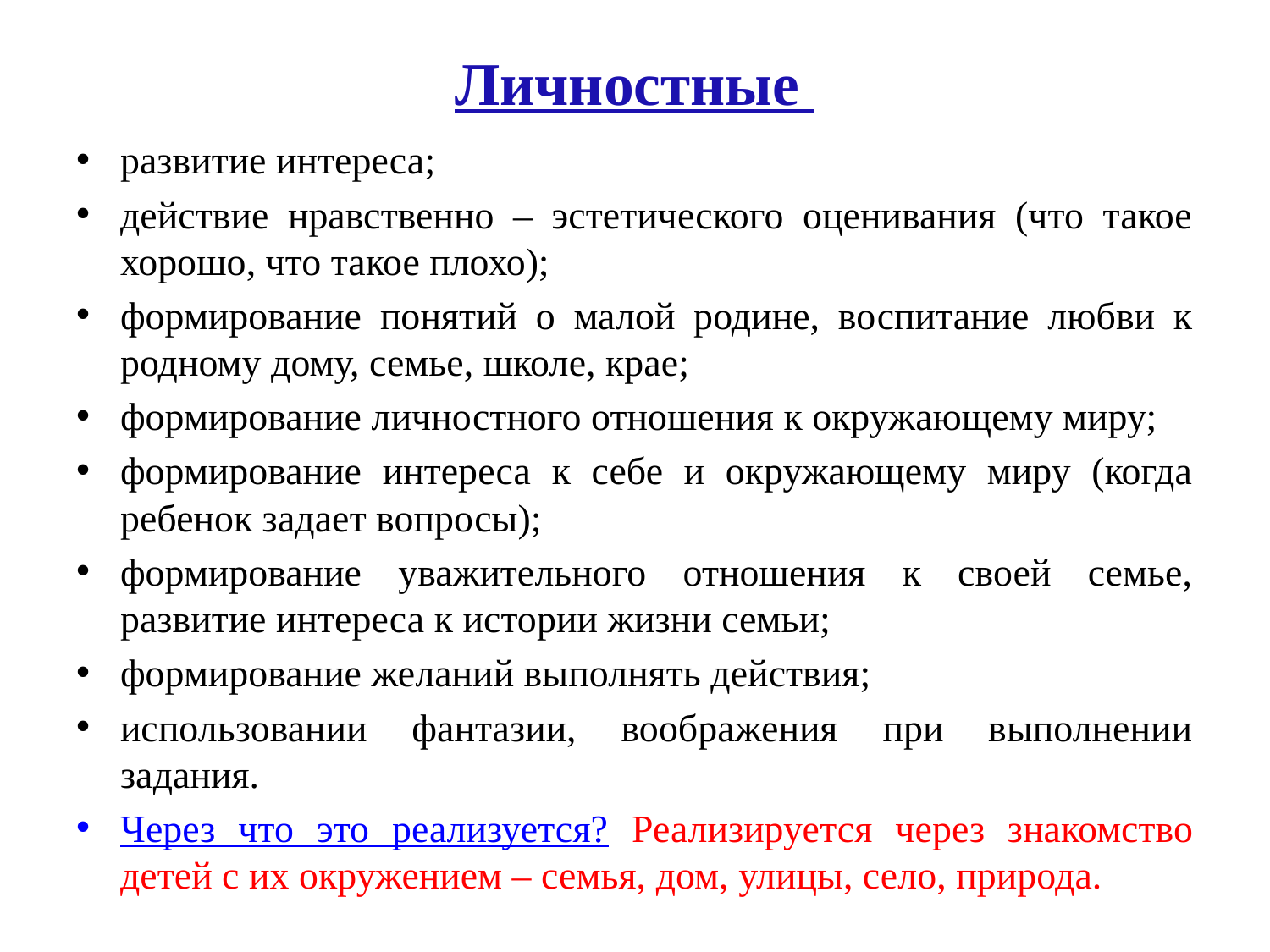

# Личностные
развитие интереса;
действие нравственно – эстетического оценивания (что такое хорошо, что такое плохо);
формирование понятий о малой родине, воспитание любви к родному дому, семье, школе, крае;
формирование личностного отношения к окружающему миру;
формирование интереса к себе и окружающему миру (когда ребенок задает вопросы);
формирование уважительного отношения к своей семье, развитие интереса к истории жизни семьи;
формирование желаний выполнять действия;
использовании фантазии, воображения при выполнении задания.
Через что это реализуется? Реализируется через знакомство детей с их окружением – семья, дом, улицы, село, природа.